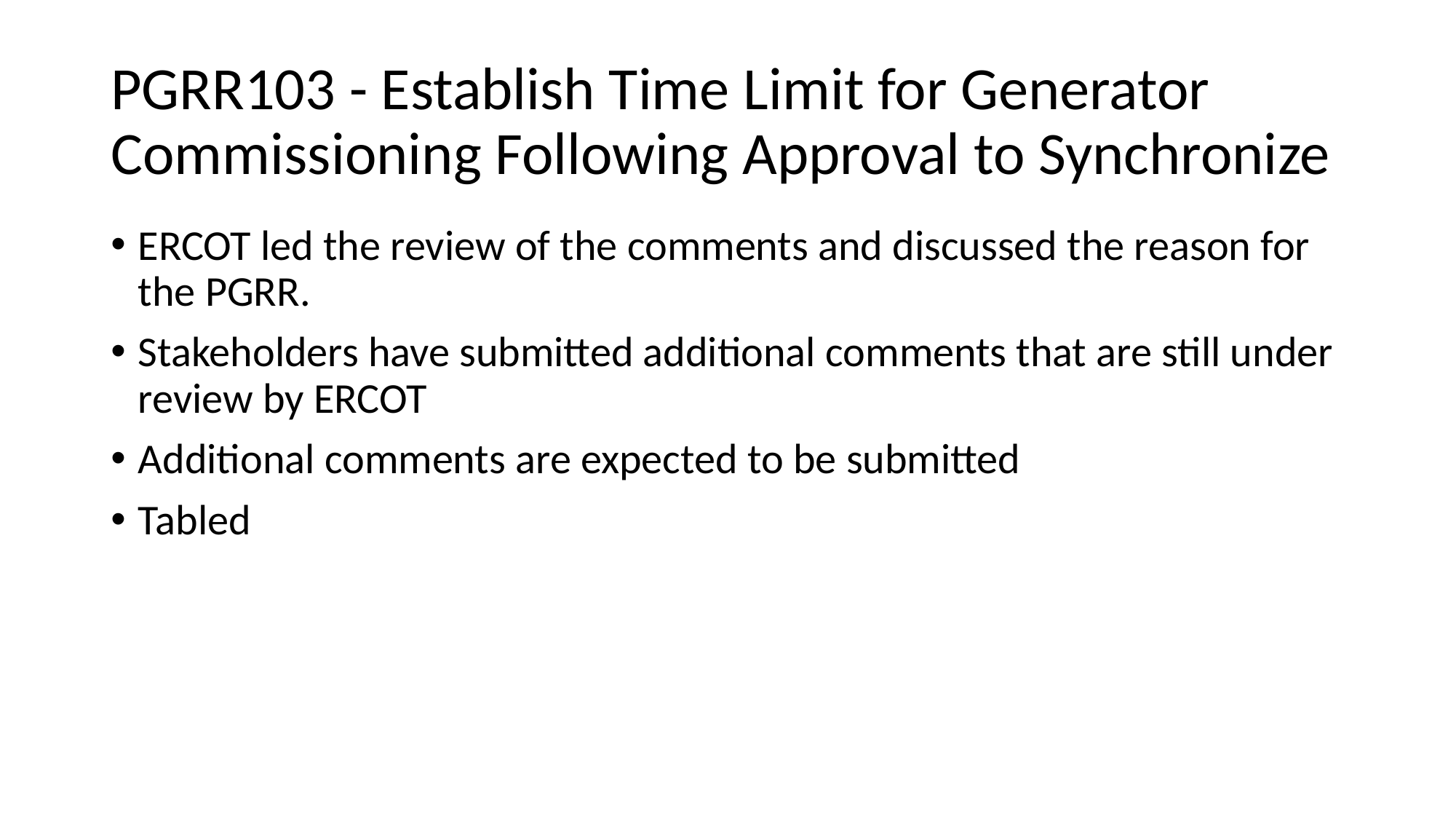

# PGRR103 - Establish Time Limit for Generator Commissioning Following Approval to Synchronize
ERCOT led the review of the comments and discussed the reason for the PGRR.
Stakeholders have submitted additional comments that are still under review by ERCOT
Additional comments are expected to be submitted
Tabled